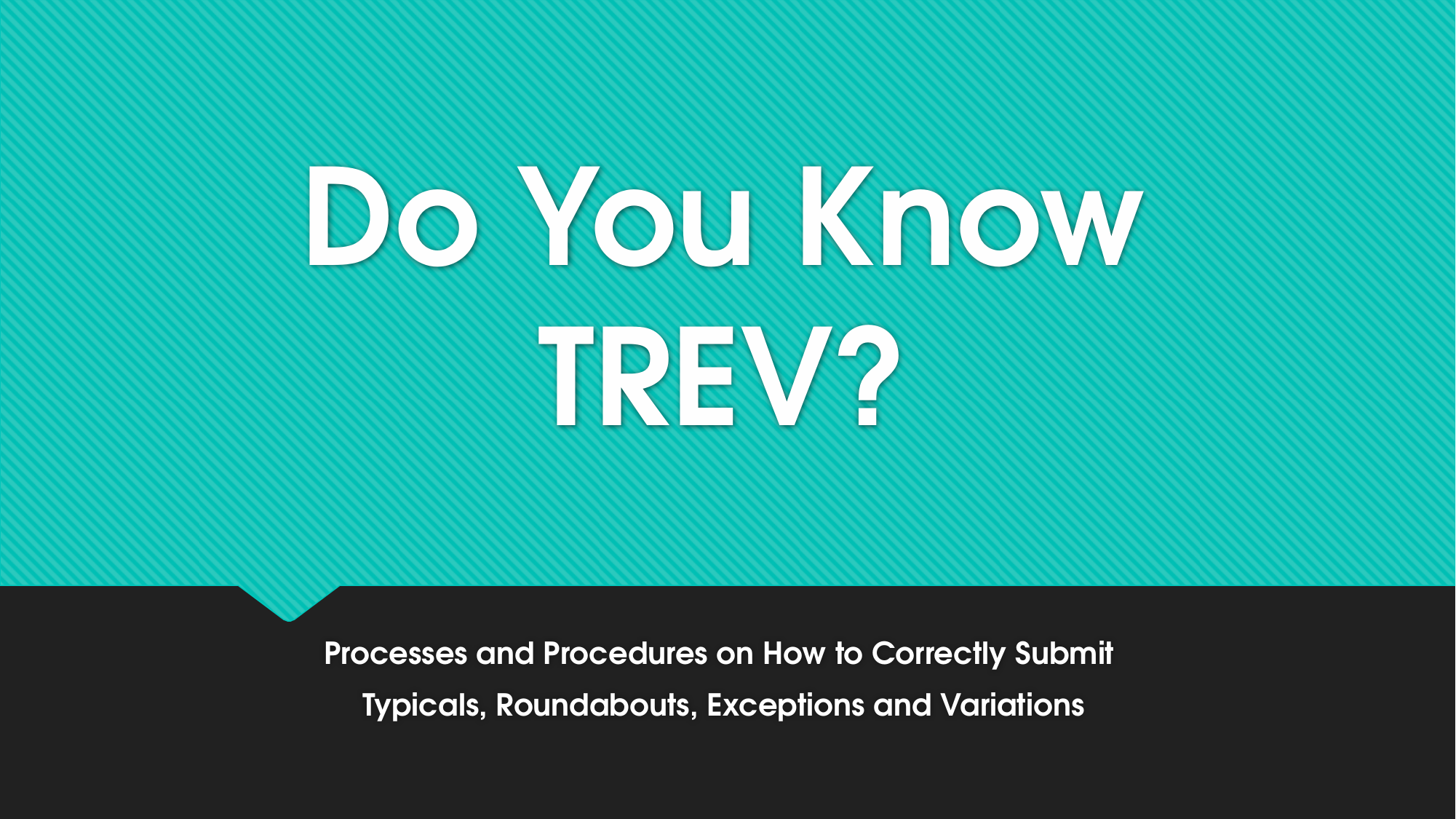

# Do You Know TREV?
Processes and Procedures on How to Correctly Submit
Typicals, Roundabouts, Exceptions and Variations